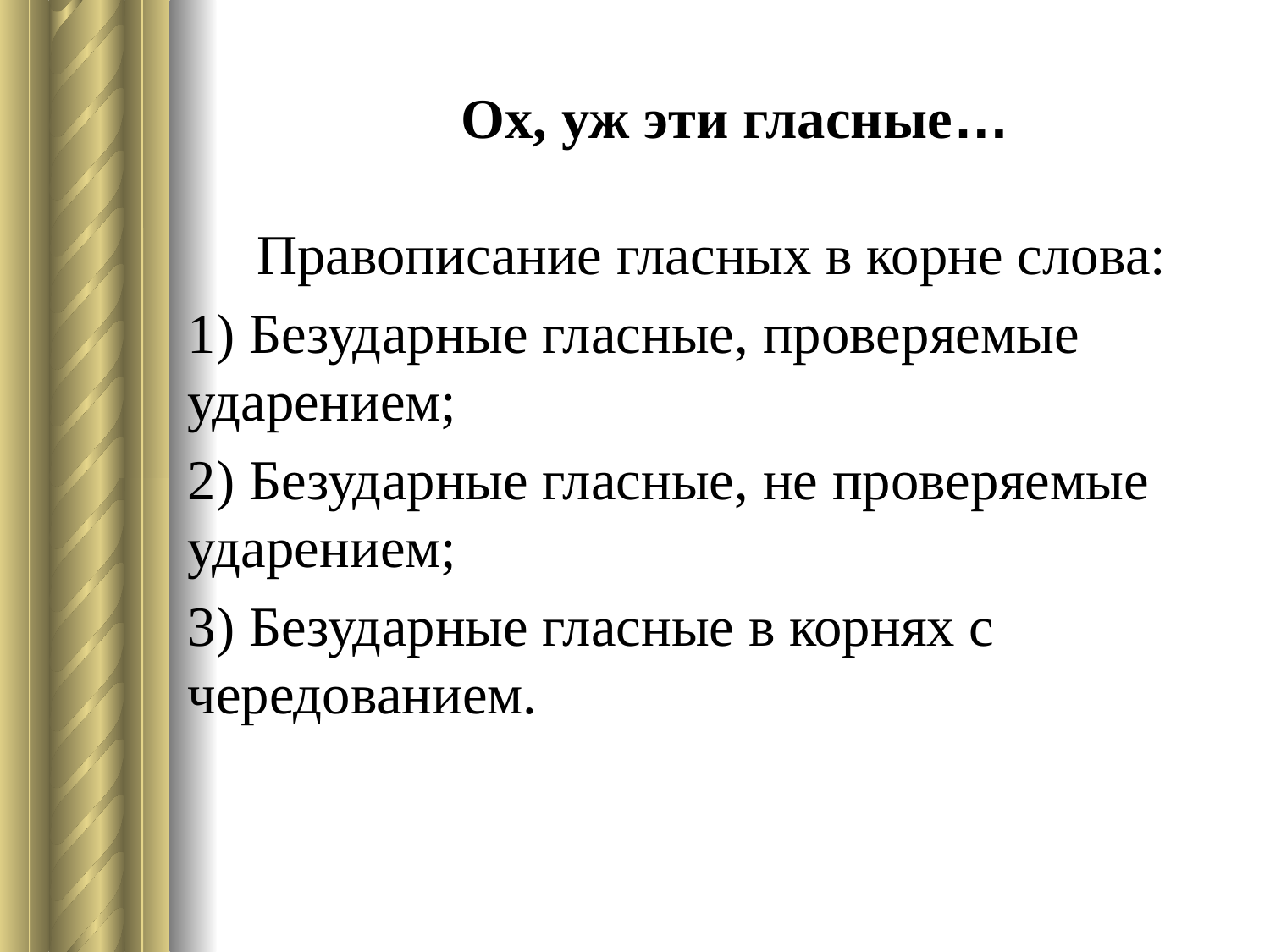

# Ох, уж эти гласные…
Правописание гласных в корне слова:
 Безударные гласные, проверяемые ударением;
 Безударные гласные, не проверяемые ударением;
 Безударные гласные в корнях с чередованием.